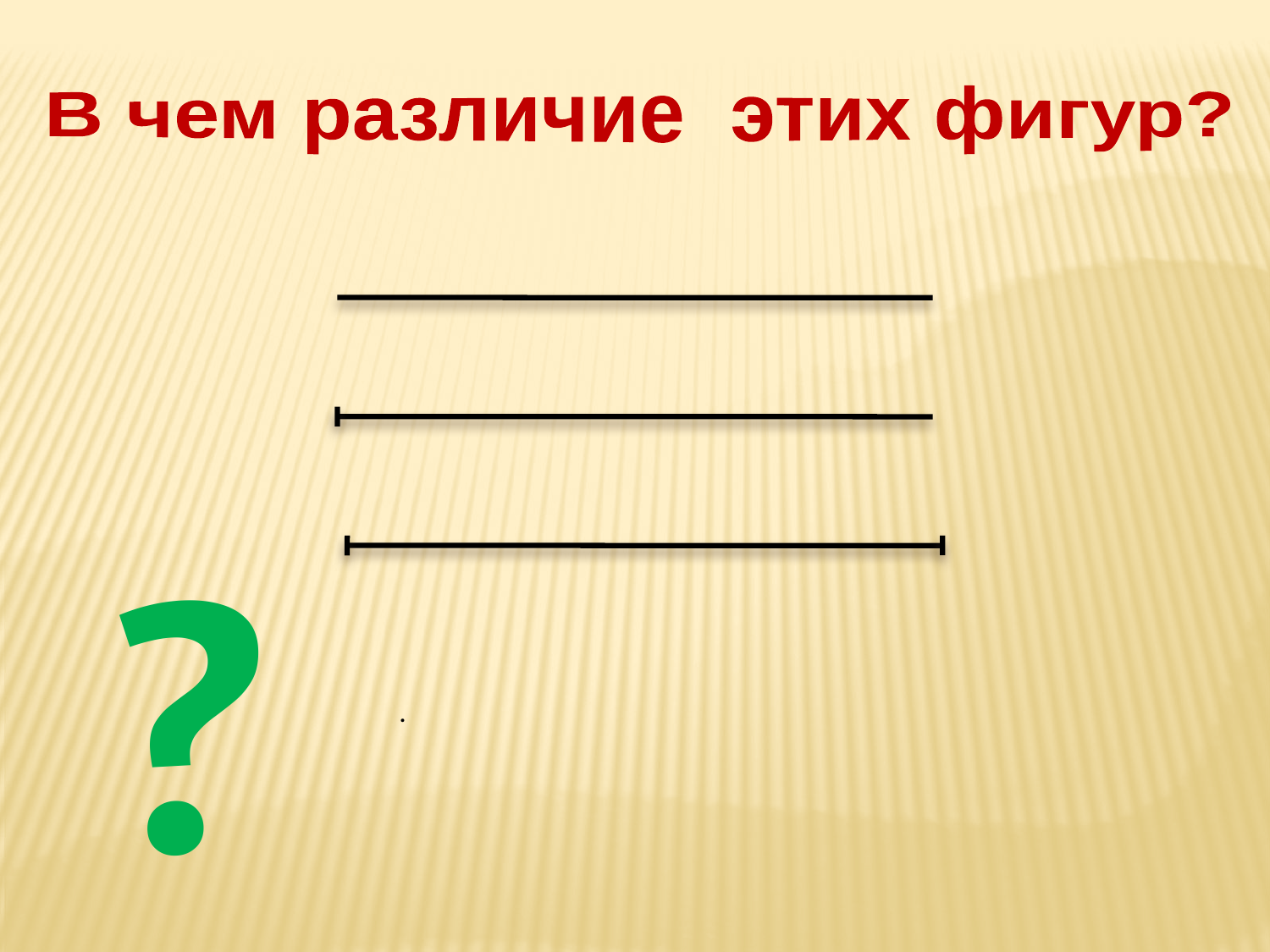

В чем различие  этих фигур?
?
.